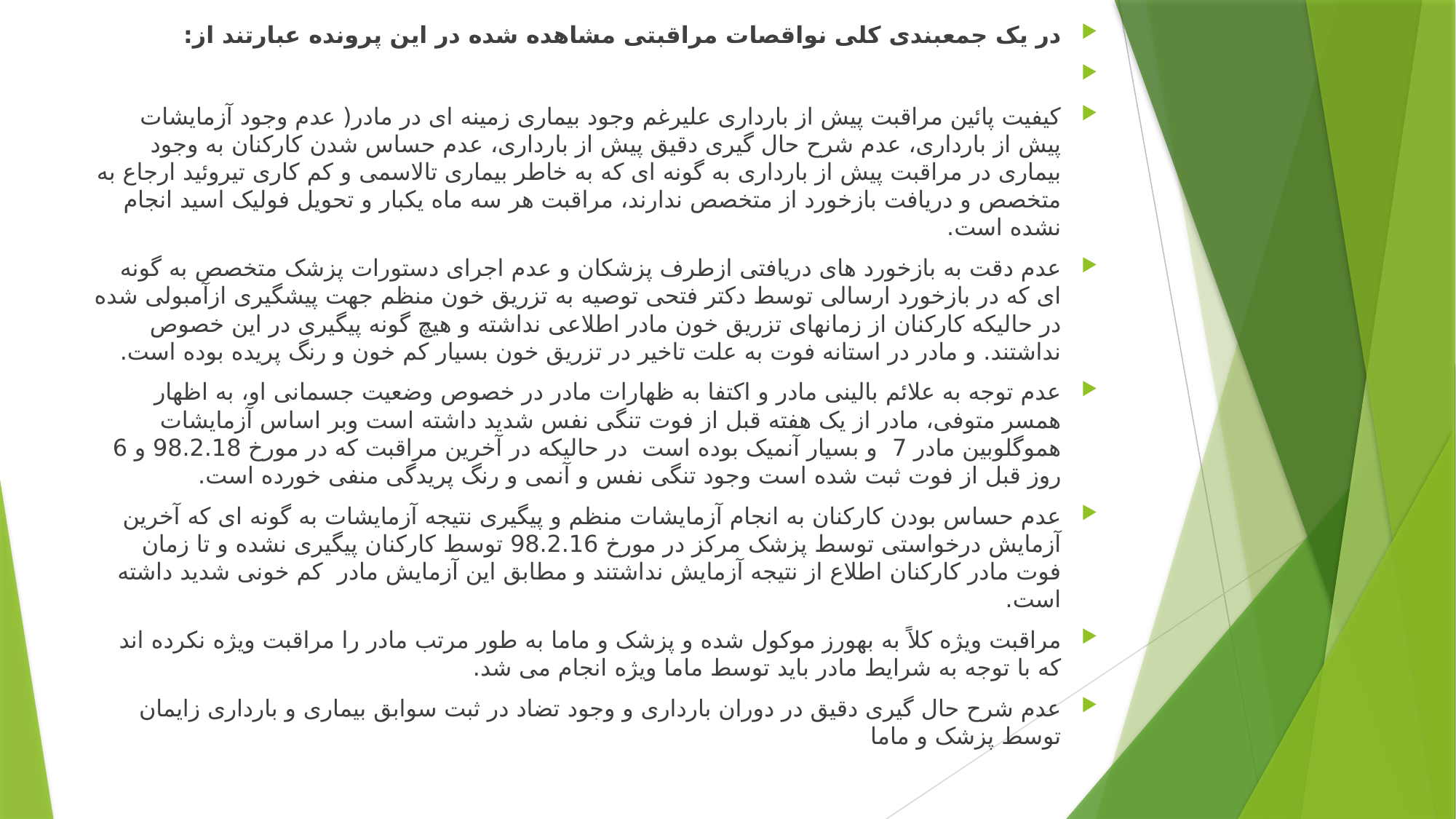

در یک جمعبندی کلی نواقصات مراقبتی مشاهده شده در این پرونده عبارتند از:

کیفیت پائین مراقبت پیش از بارداری علیرغم وجود بیماری زمینه ای در مادر( عدم وجود آزمایشات پیش از بارداری، عدم شرح حال گیری دقیق پیش از بارداری، عدم حساس شدن کارکنان به وجود بیماری در مراقبت پیش از بارداری به گونه ای که به خاطر بیماری تالاسمی و کم کاری تیروئید ارجاع به متخصص و دریافت بازخورد از متخصص ندارند، مراقبت هر سه ماه یکبار و تحویل فولیک اسید انجام نشده است.
عدم دقت به بازخورد های دریافتی ازطرف پزشکان و عدم اجرای دستورات پزشک متخصص به گونه ای که در بازخورد ارسالی توسط دکتر فتحی توصیه به تزریق خون منظم جهت پیشگیری ازآمبولی شده در حالیکه کارکنان از زمانهای تزریق خون مادر اطلاعی نداشته و هیچ گونه پیگیری در این خصوص نداشتند. و مادر در استانه فوت به علت تاخیر در تزریق خون بسیار کم خون و رنگ پریده بوده است.
عدم توجه به علائم بالینی مادر و اکتفا به ظهارات مادر در خصوص وضعیت جسمانی او، به اظهار همسر متوفی، مادر از یک هفته قبل از فوت تنگی نفس شدید داشته است وبر اساس آزمایشات هموگلوبین مادر 7  و بسیار آنمیک بوده است  در حالیکه در آخرین مراقبت که در مورخ 98.2.18 و 6 روز قبل از فوت ثبت شده است وجود تنگی نفس و آنمی و رنگ پریدگی منفی خورده است.
عدم حساس بودن کارکنان به انجام آزمایشات منظم و پیگیری نتیجه آزمایشات به گونه ای که آخرین آزمایش درخواستی توسط پزشک مرکز در مورخ 98.2.16 توسط کارکنان پیگیری نشده و تا زمان فوت مادر کارکنان اطلاع از نتیجه آزمایش نداشتند و مطابق این آزمایش مادر  کم خونی شدید داشته است.
مراقبت ویژه کلاً به بهورز موکول شده و پزشک و ماما به طور مرتب مادر را مراقبت ویژه نکرده اند که با توجه به شرایط مادر باید توسط ماما ویژه انجام می شد.
عدم شرح حال گیری دقیق در دوران بارداری و وجود تضاد در ثبت سوابق بیماری و بارداری زایمان توسط پزشک و ماما

#